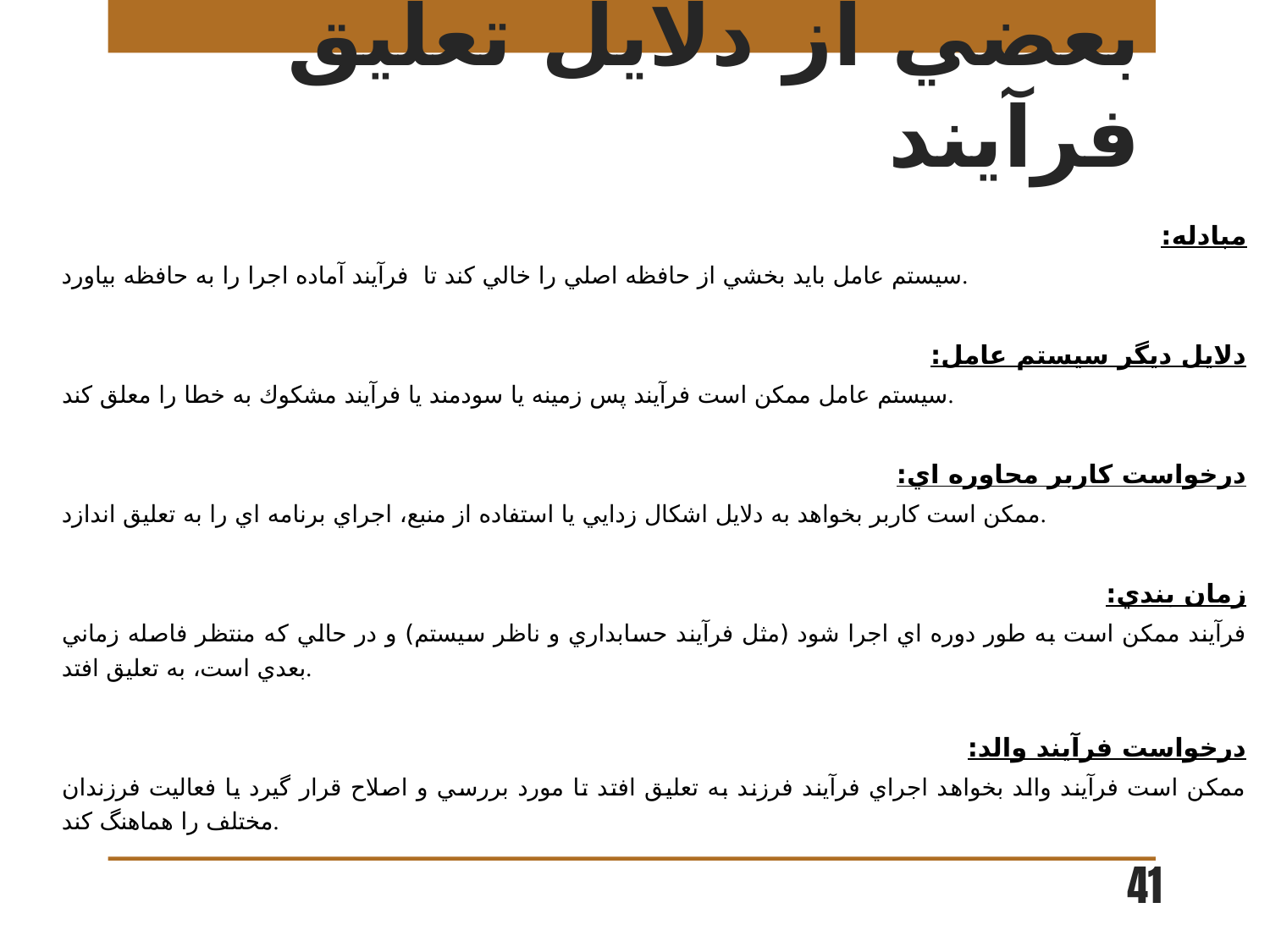

# بعضي از دلايل تعليق فرآيند
مبادله:
سيستم عامل بايد بخشي از حافظه اصلي را خالي كند تا  فرآيند آماده اجرا را به حافظه بياورد.

دلايل ديگر سيستم عامل:
سيستم عامل ممكن است فرآيند پس زمينه يا سودمند يا فرآيند مشكوك به خطا را معلق كند.

درخواست كاربر محاوره اي:
ممكن است كاربر بخواهد به دلايل اشكال زدايي يا استفاده از منبع، اجراي برنامه اي را به تعليق اندازد.

زمان بندي:
فرآيند ممكن است به طور دوره اي اجرا شود (مثل فرآيند حسابداري و ناظر سيستم) و در حالي كه منتظر فاصله زماني بعدي است، به تعليق افتد.

درخواست فرآيند والد:
ممكن است فرآيند والد بخواهد اجراي فرآيند فرزند به تعليق افتد تا مورد بررسي و اصلاح قرار گيرد يا فعاليت فرزندان مختلف را هماهنگ كند.
41